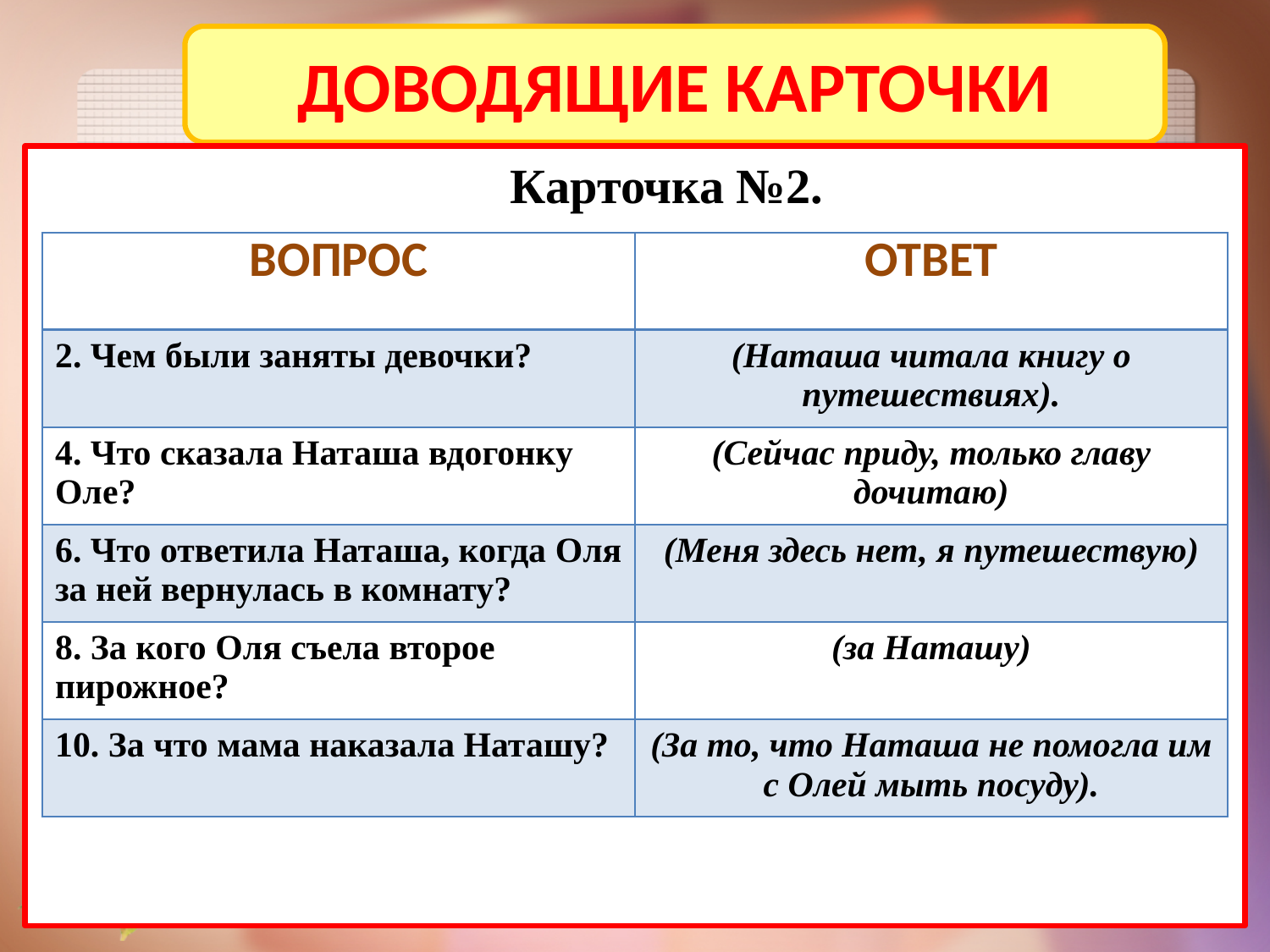

ДОВОДЯЩИЕ КАРТОЧКИ
Витамин А.

Карточка №2.
| ВОПРОС | ОТВЕТ |
| --- | --- |
| 2. Чем были заняты девочки? | (Наташа читала книгу о путешествиях). |
| 4. Что сказала Наташа вдогонку Оле? | (Сейчас приду, только главу дочитаю) |
| 6. Что ответила Наташа, когда Оля за ней вернулась в комнату? | (Меня здесь нет, я путешествую) |
| 8. За кого Оля съела второе пирожное? | (за Наташу) |
| 10. За что мама наказала Наташу? | (За то, что Наташа не помогла им с Олей мыть посуду). |